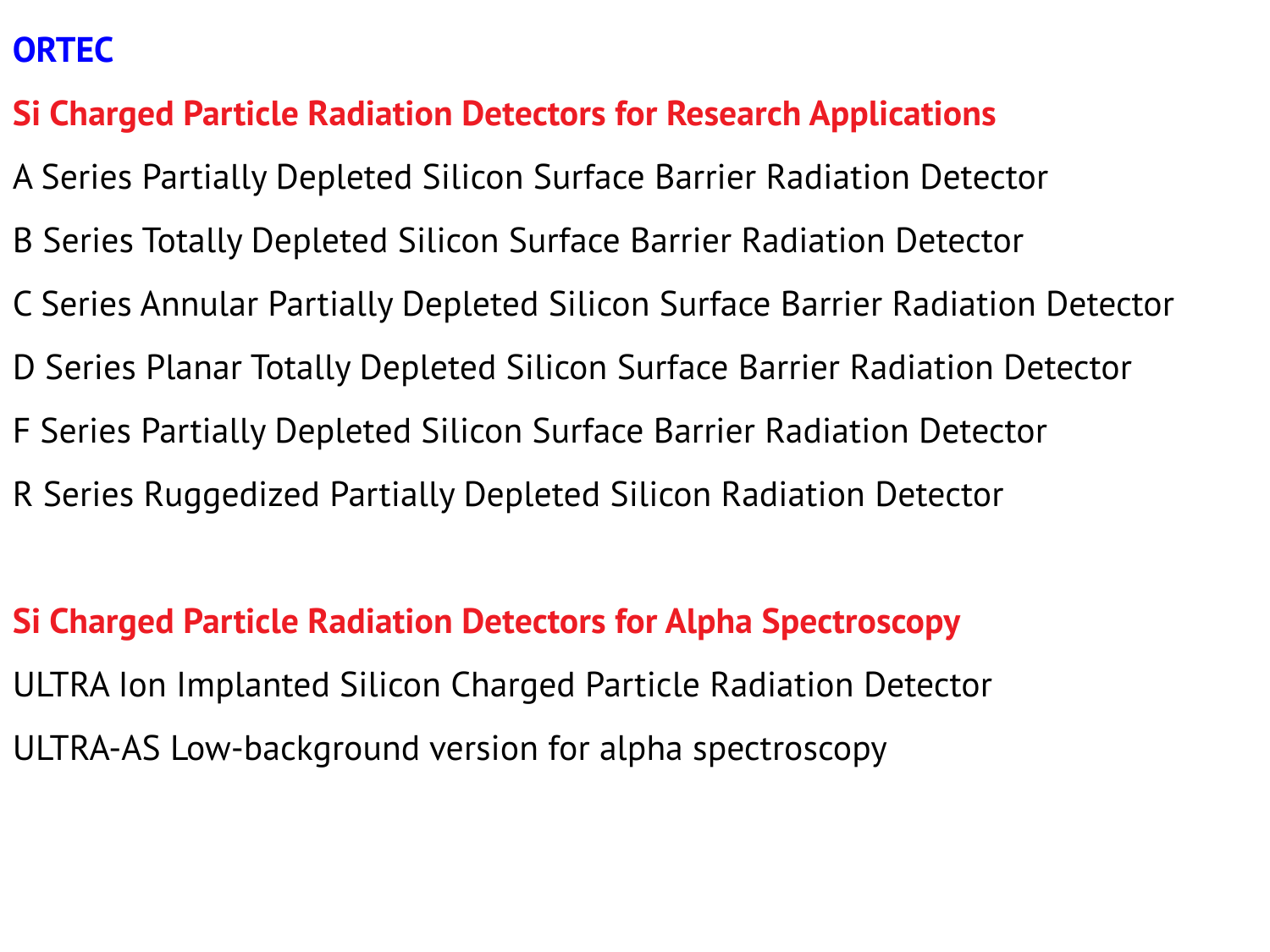

ORTEC
Si Charged Particle Radiation Detectors for Research Applications
A Series Partially Depleted Silicon Surface Barrier Radiation Detector
B Series Totally Depleted Silicon Surface Barrier Radiation Detector
C Series Annular Partially Depleted Silicon Surface Barrier Radiation Detector
D Series Planar Totally Depleted Silicon Surface Barrier Radiation Detector
F Series Partially Depleted Silicon Surface Barrier Radiation Detector
R Series Ruggedized Partially Depleted Silicon Radiation Detector

Si Charged Particle Radiation Detectors for Alpha Spectroscopy
ULTRA Ion Implanted Silicon Charged Particle Radiation Detector
ULTRA-AS Low-background version for alpha spectroscopy